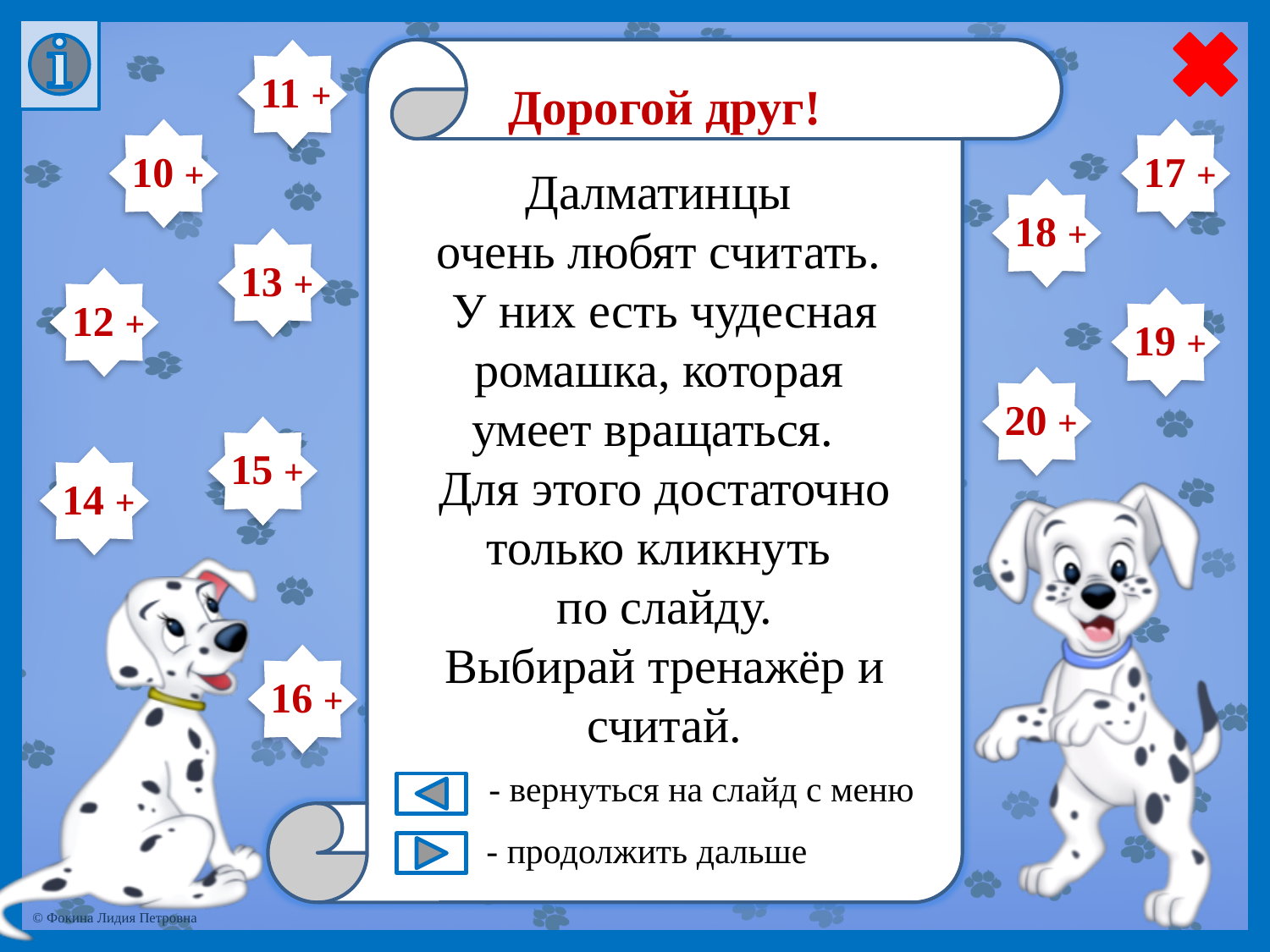

11 +

Дорогой друг!

Далматинцы
очень любят считать.
У них есть чудесная ромашка, которая
умеет вращаться.
Для этого достаточно только кликнуть
по слайду.
Выбирай тренажёр и считай.
      - вернуться на слайд с меню

            - продолжить дальше

10 +

17 +

18 +

13 +

12 +

19 +

20 +

15 +

14 +

16 +